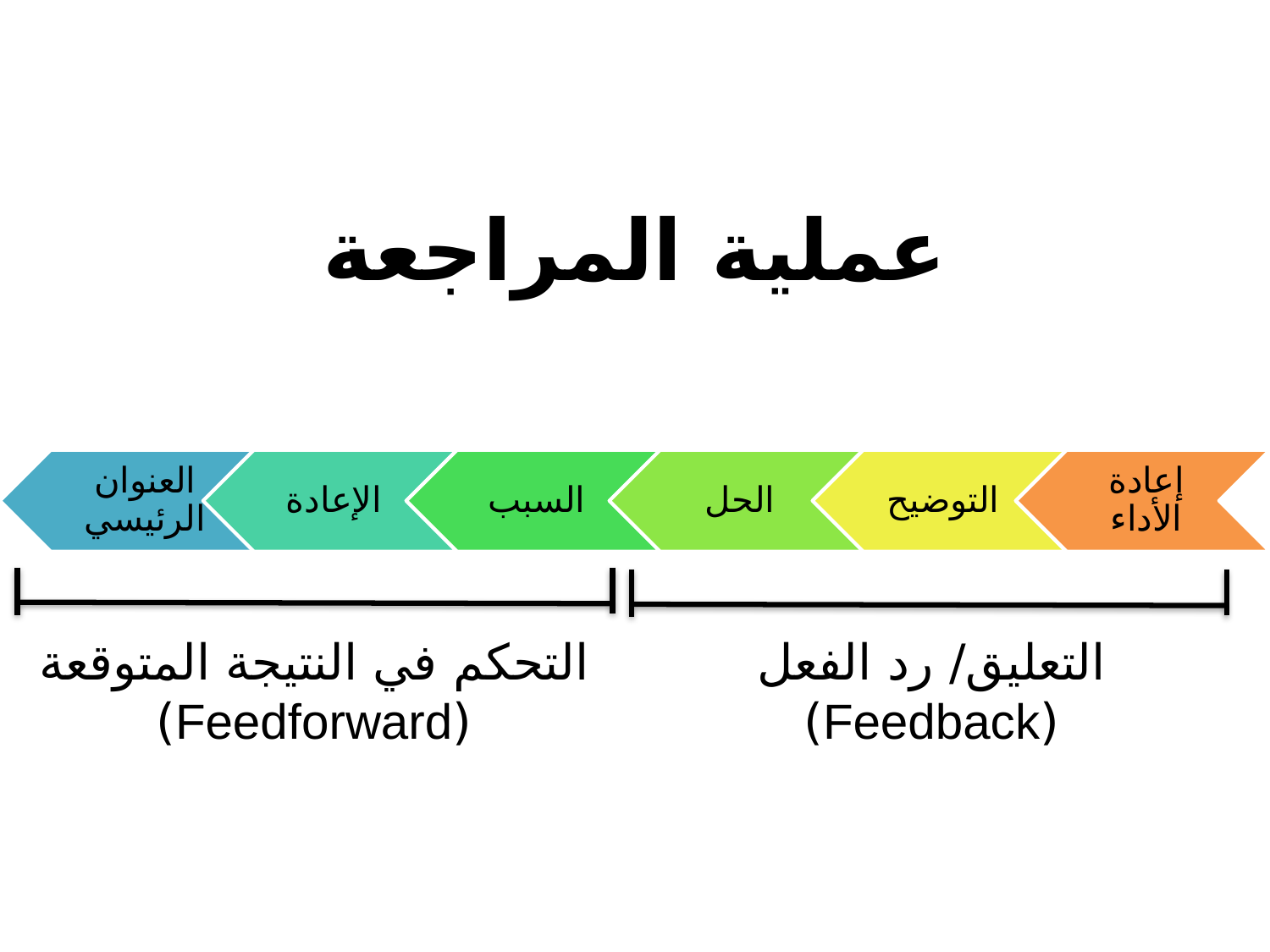

العنوان الرئيسي
الإعادة
السبب
الحل
التوضيح
إعادة الأداء
عملية المراجعة
التحكم في النتيجة المتوقعة (Feedforward)
التعليق/ رد الفعل (Feedback)